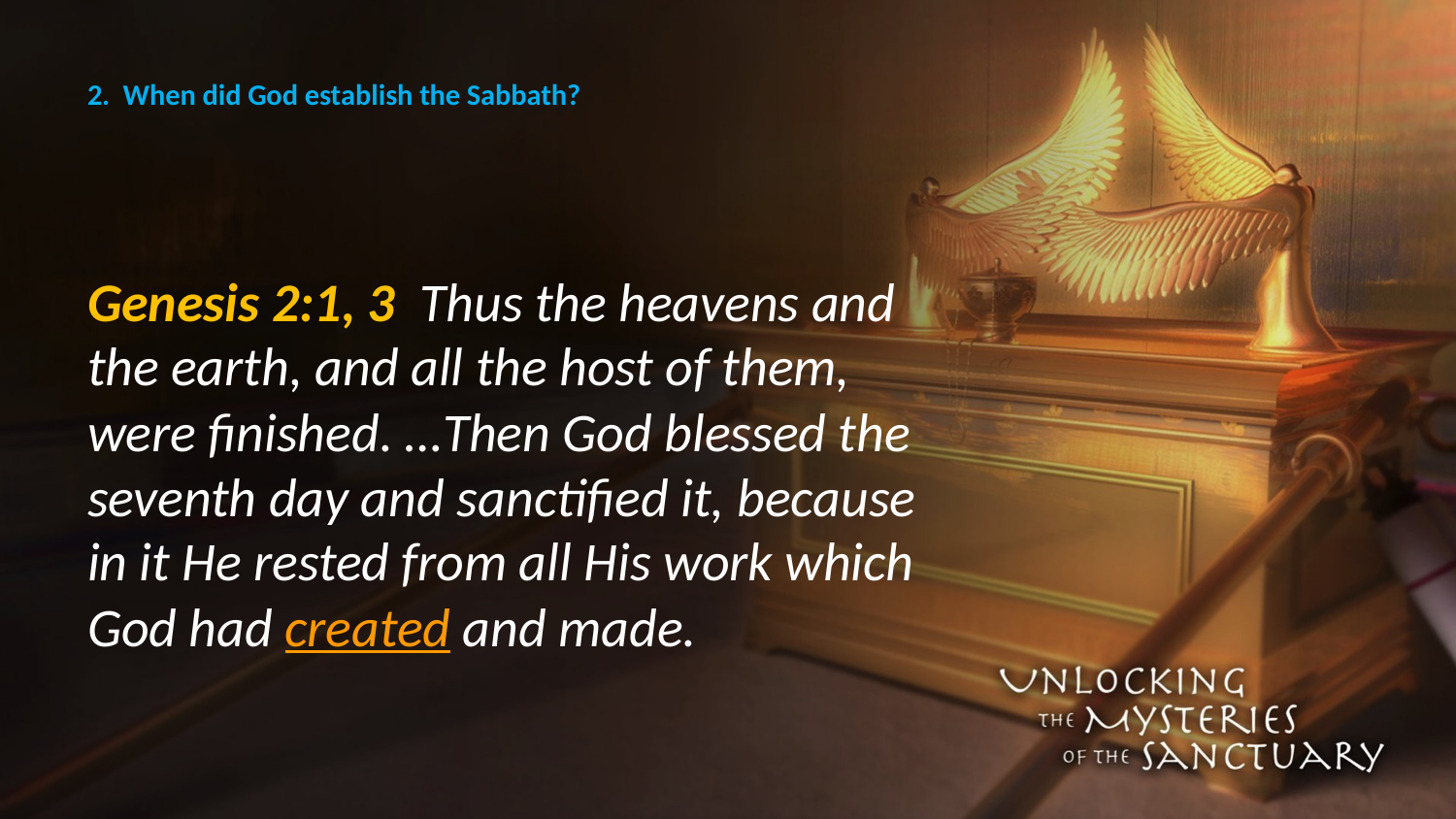

# 2.  When did God establish the Sabbath?

Genesis 2:1, 3  Thus the heavens and the earth, and all the host of them, were finished. …Then God blessed the seventh day and sanctified it, because in it He rested from all His work which God had created and made.